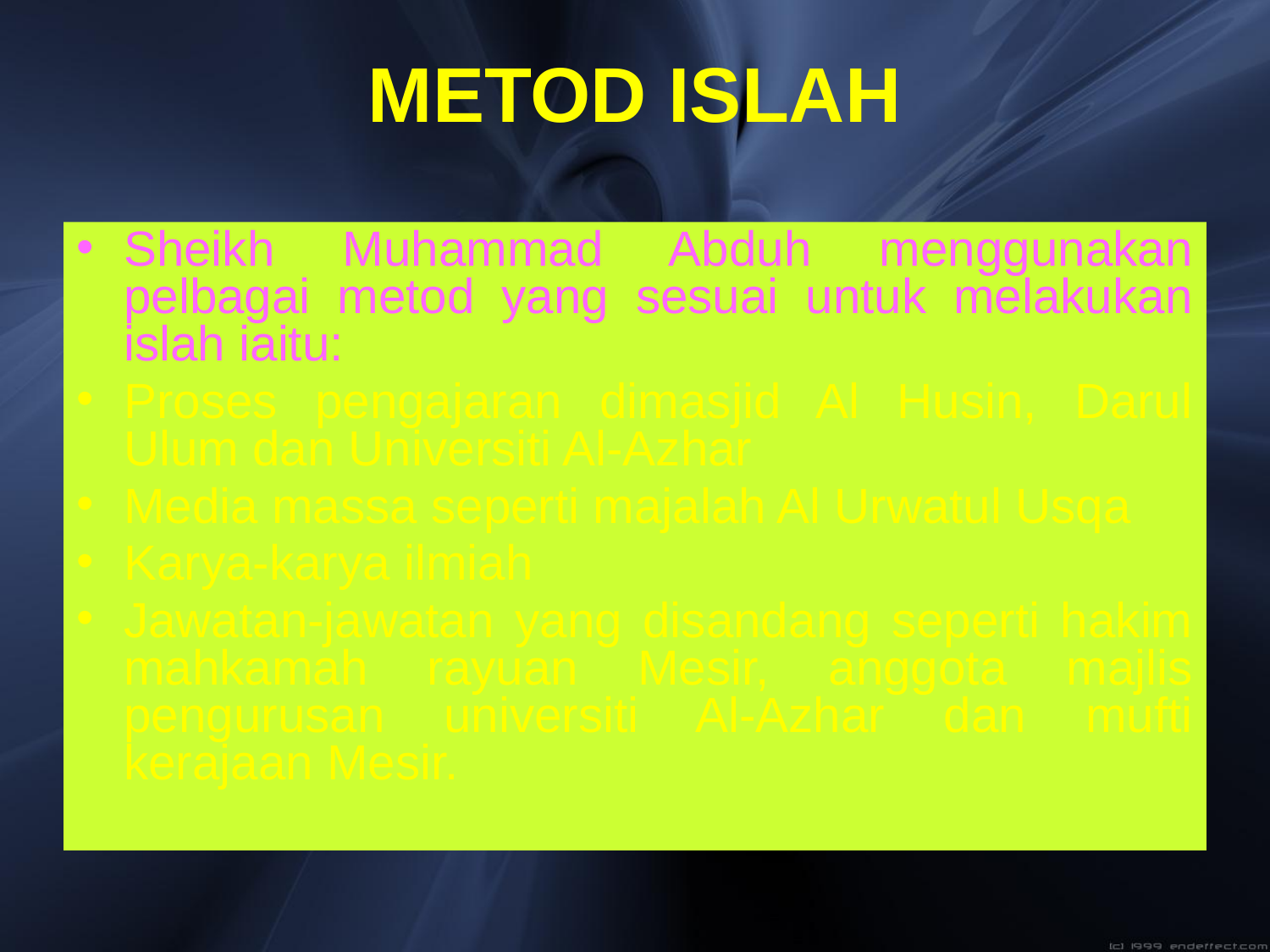

# METOD ISLAH
Sheikh Muhammad Abduh menggunakan pelbagai metod yang sesuai untuk melakukan islah iaitu:
Proses pengajaran dimasjid Al Husin, Darul Ulum dan Universiti Al-Azhar
Media massa seperti majalah Al Urwatul Usqa
Karya-karya ilmiah
Jawatan-jawatan yang disandang seperti hakim mahkamah rayuan Mesir, anggota majlis pengurusan universiti Al-Azhar dan mufti kerajaan Mesir.